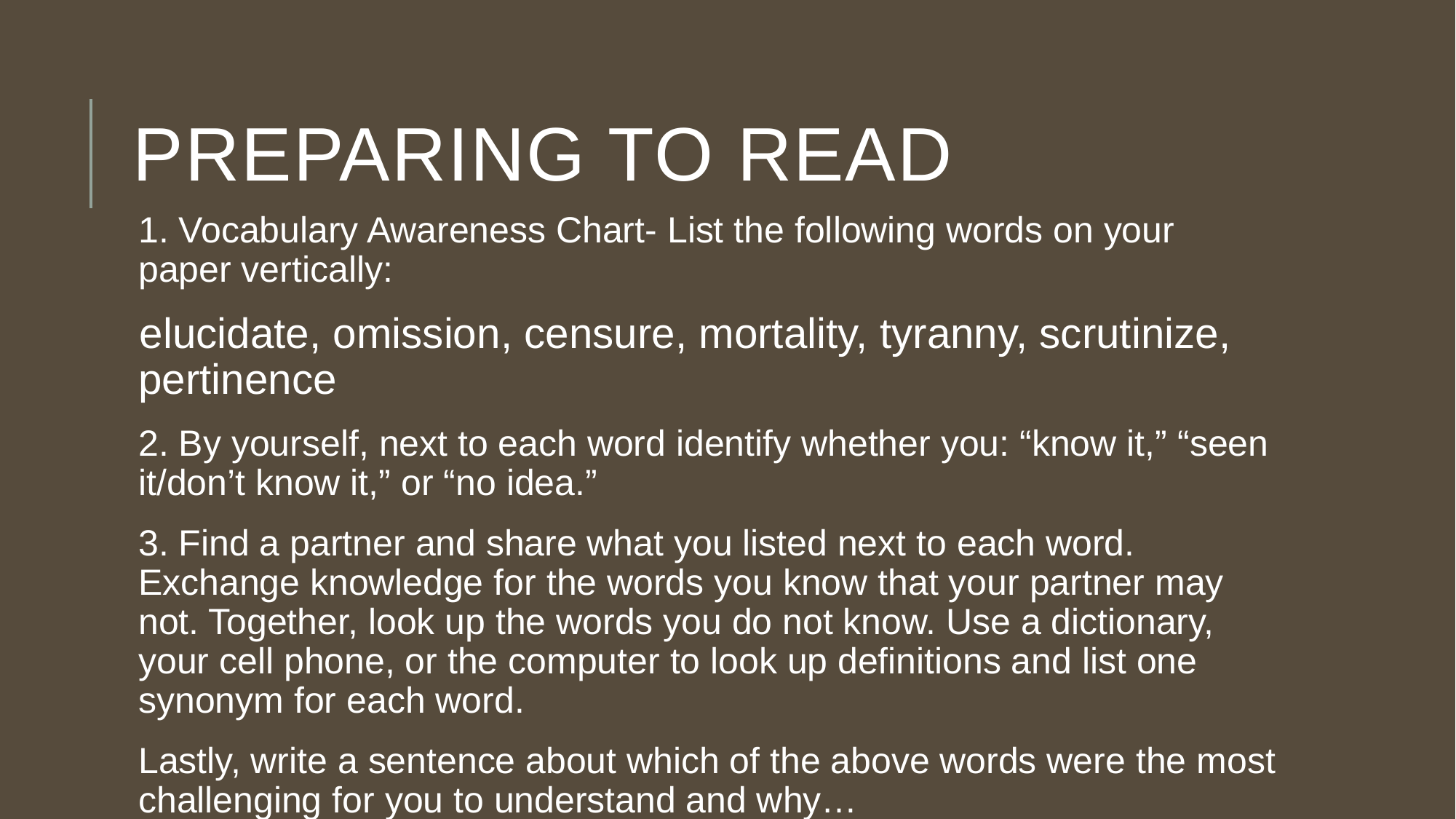

# Preparing to read
1. Vocabulary Awareness Chart- List the following words on your paper vertically:
elucidate, omission, censure, mortality, tyranny, scrutinize, pertinence
2. By yourself, next to each word identify whether you: “know it,” “seen it/don’t know it,” or “no idea.”
3. Find a partner and share what you listed next to each word. Exchange knowledge for the words you know that your partner may not. Together, look up the words you do not know. Use a dictionary, your cell phone, or the computer to look up definitions and list one synonym for each word.
Lastly, write a sentence about which of the above words were the most challenging for you to understand and why…